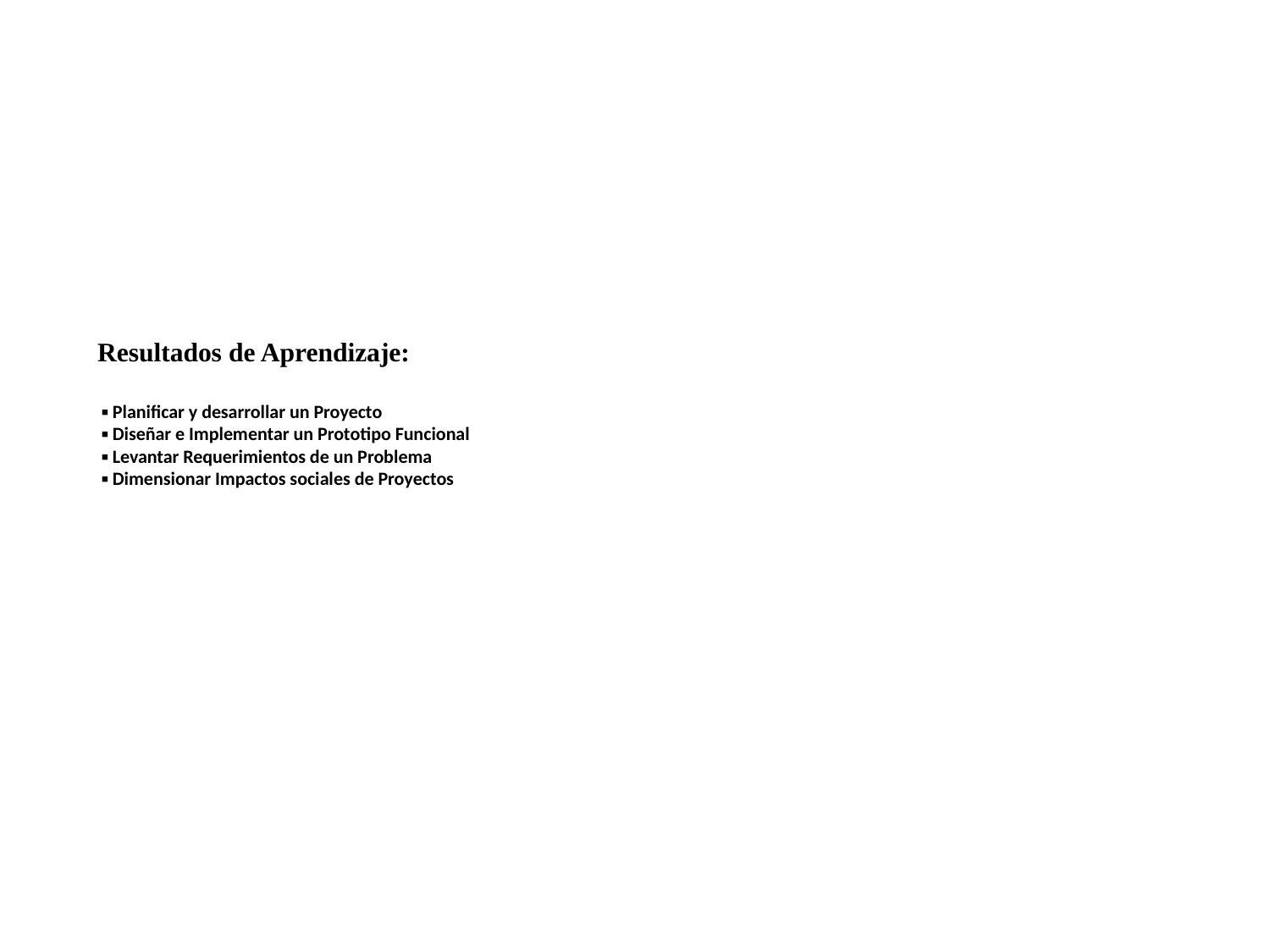

# Resultados de Aprendizaje: ▪ Planificar y desarrollar un Proyecto ▪ Diseñar e Implementar un Prototipo Funcional ▪ Levantar Requerimientos de un Problema ▪ Dimensionar Impactos sociales de Proyectos